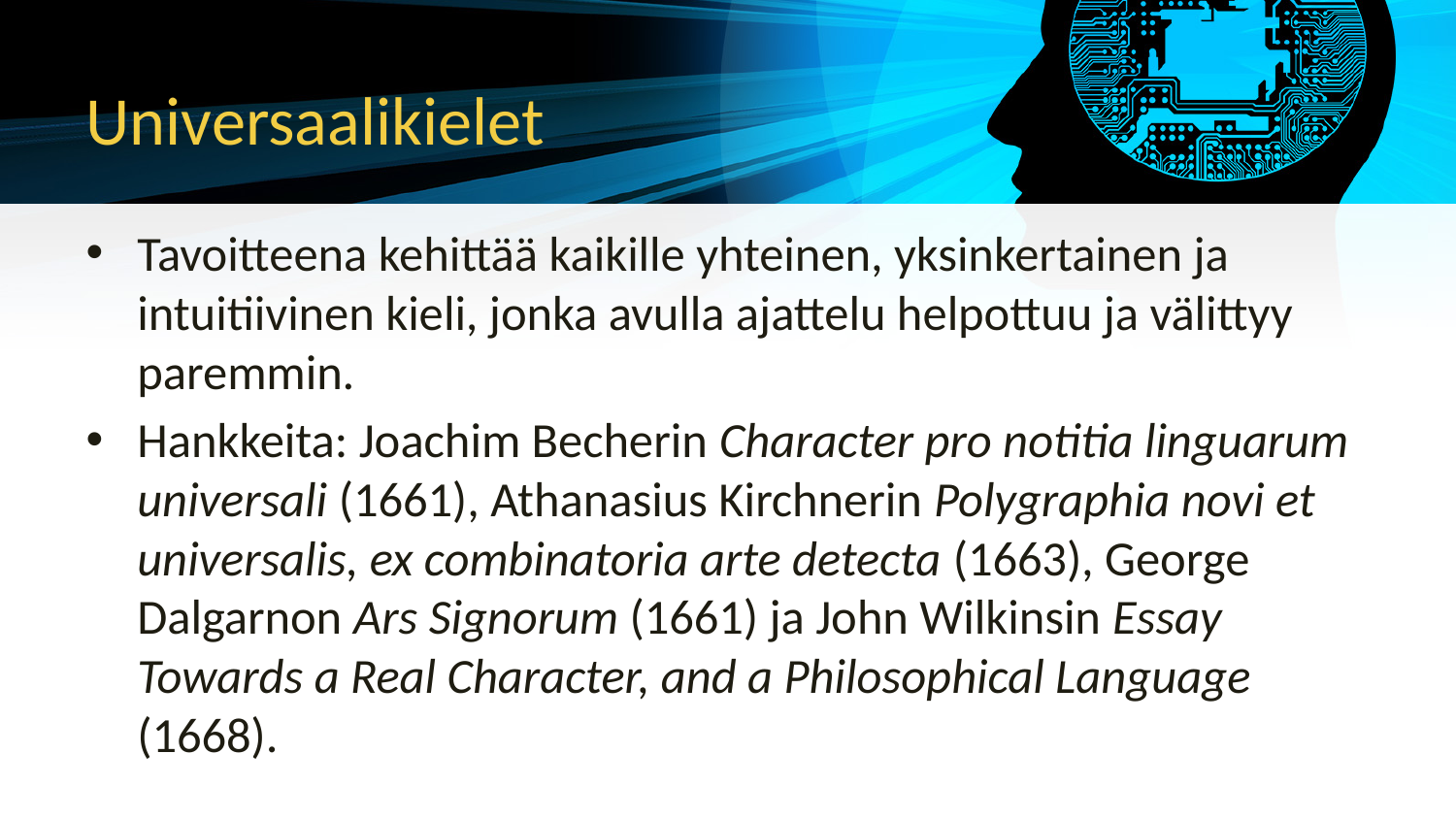

# Universaalikielet
Tavoitteena kehittää kaikille yhteinen, yksinkertainen ja intuitiivinen kieli, jonka avulla ajattelu helpottuu ja välittyy paremmin.
Hankkeita: Joachim Becherin Character pro notitia linguarum universali (1661), Athanasius Kirchnerin Polygraphia novi et universalis, ex combinatoria arte detecta (1663), George Dalgarnon Ars Signorum (1661) ja John Wilkinsin Essay Towards a Real Character, and a Philosophical Language (1668).